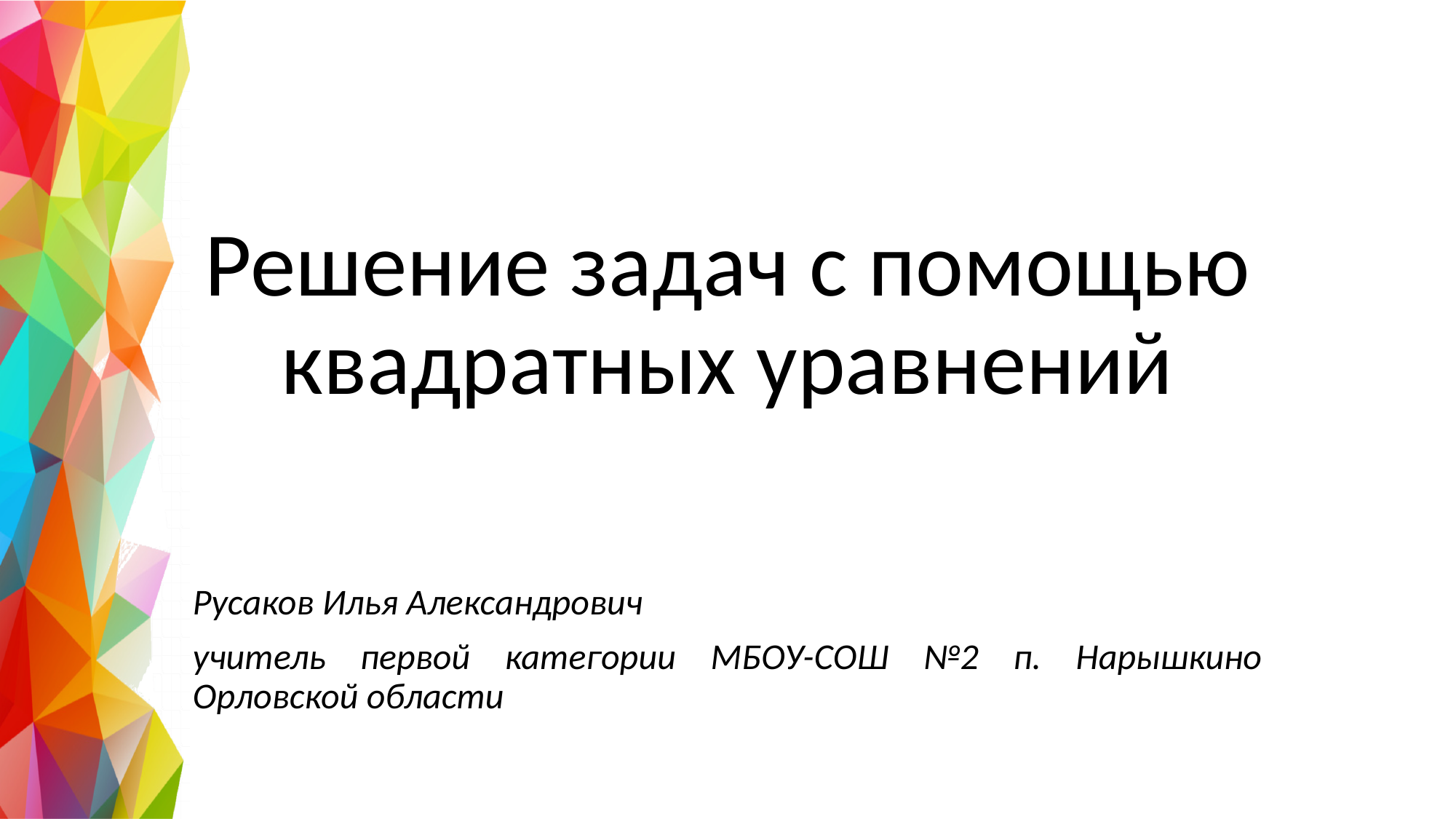

# Решение задач с помощью квадратных уравнений
Русаков Илья Александрович
учитель первой категории МБОУ-СОШ №2 п. Нарышкино Орловской области